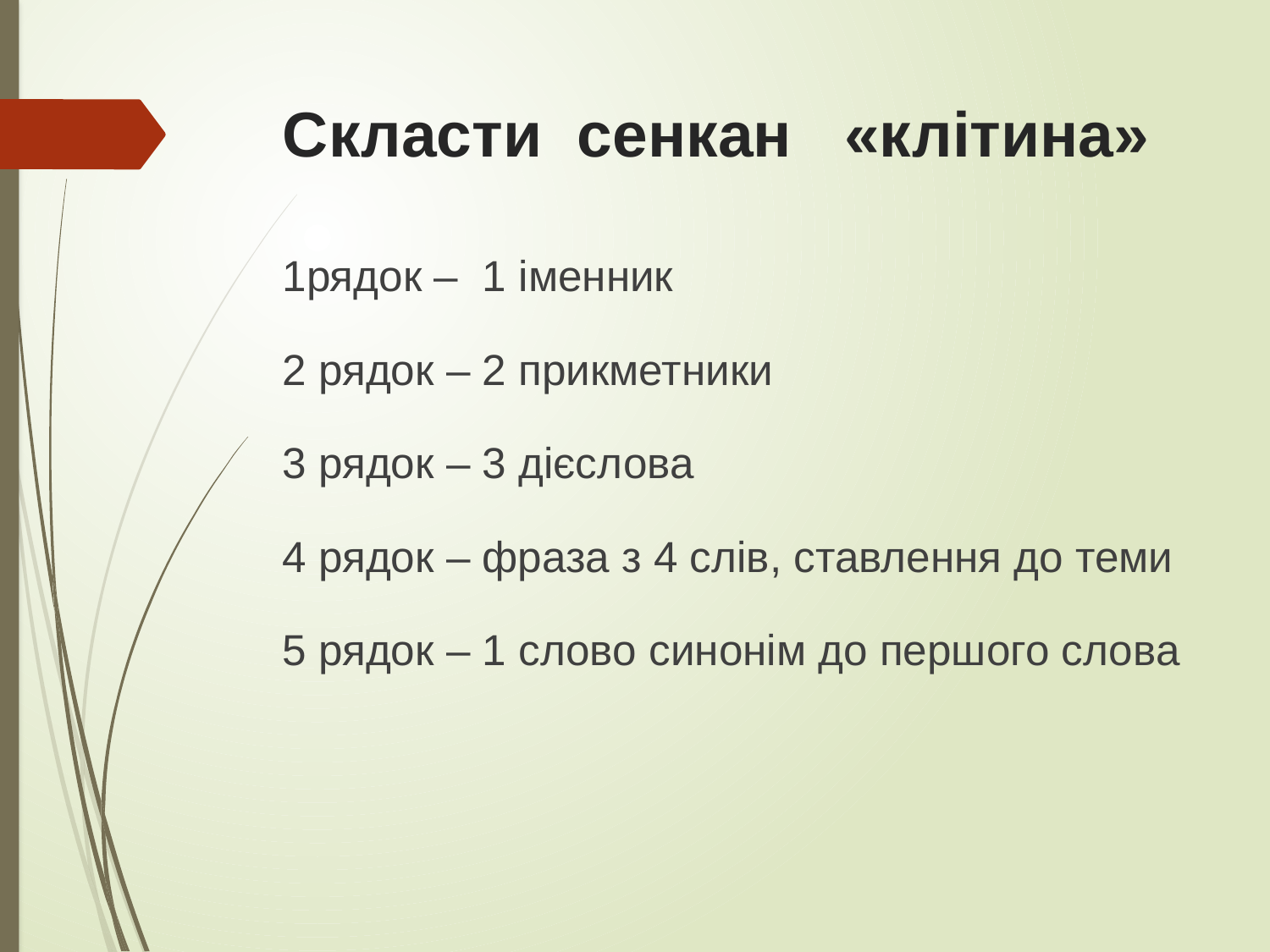

# Скласти  сенкан   «клітина»
1рядок –  1 іменник
2 рядок – 2 прикметники
3 рядок – 3 дієслова
4 рядок – фраза з 4 слів, ставлення до теми
5 рядок – 1 слово синонім до першого слова